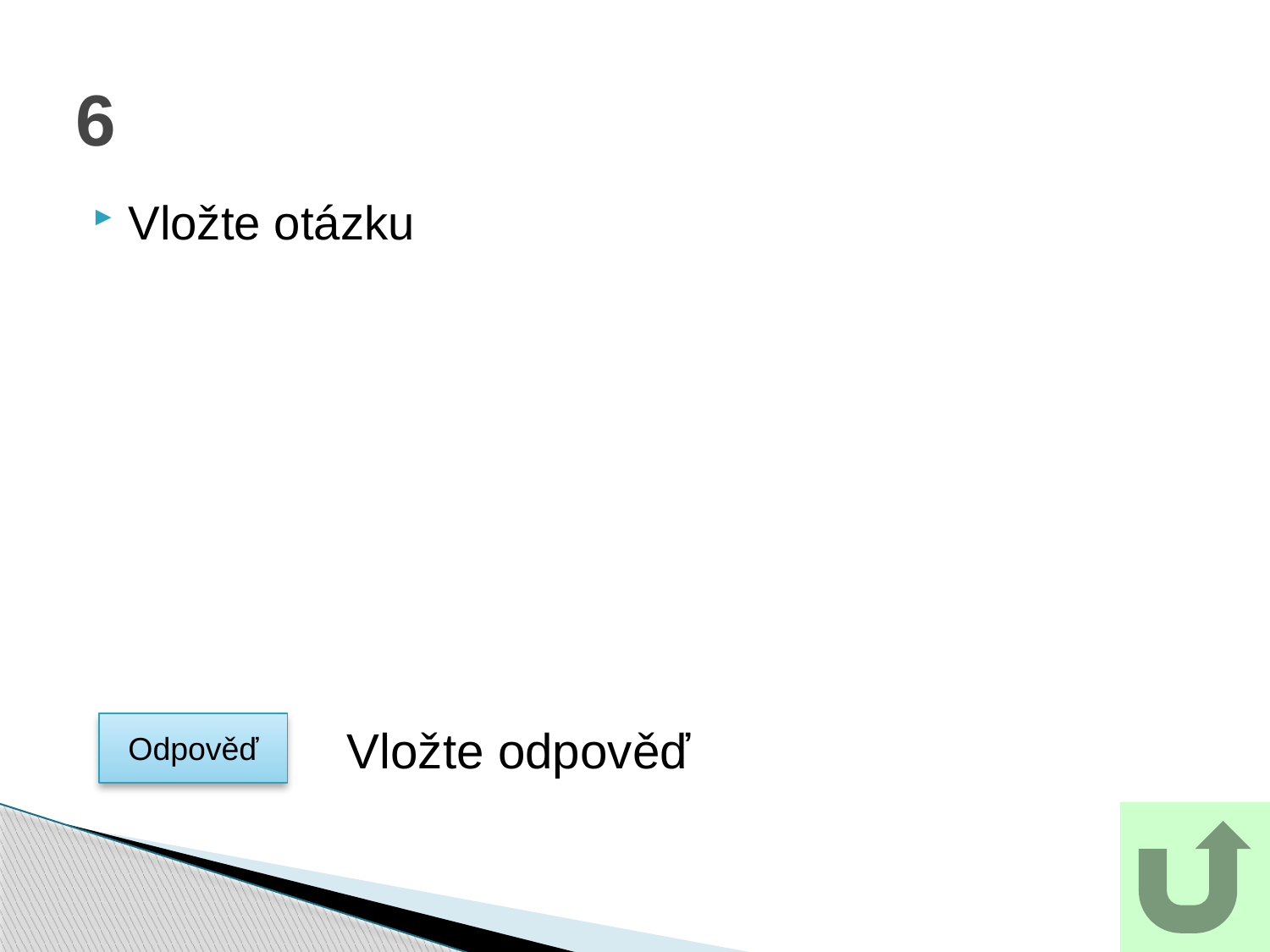

# 6
Vložte otázku
Odpověď
Vložte odpověď